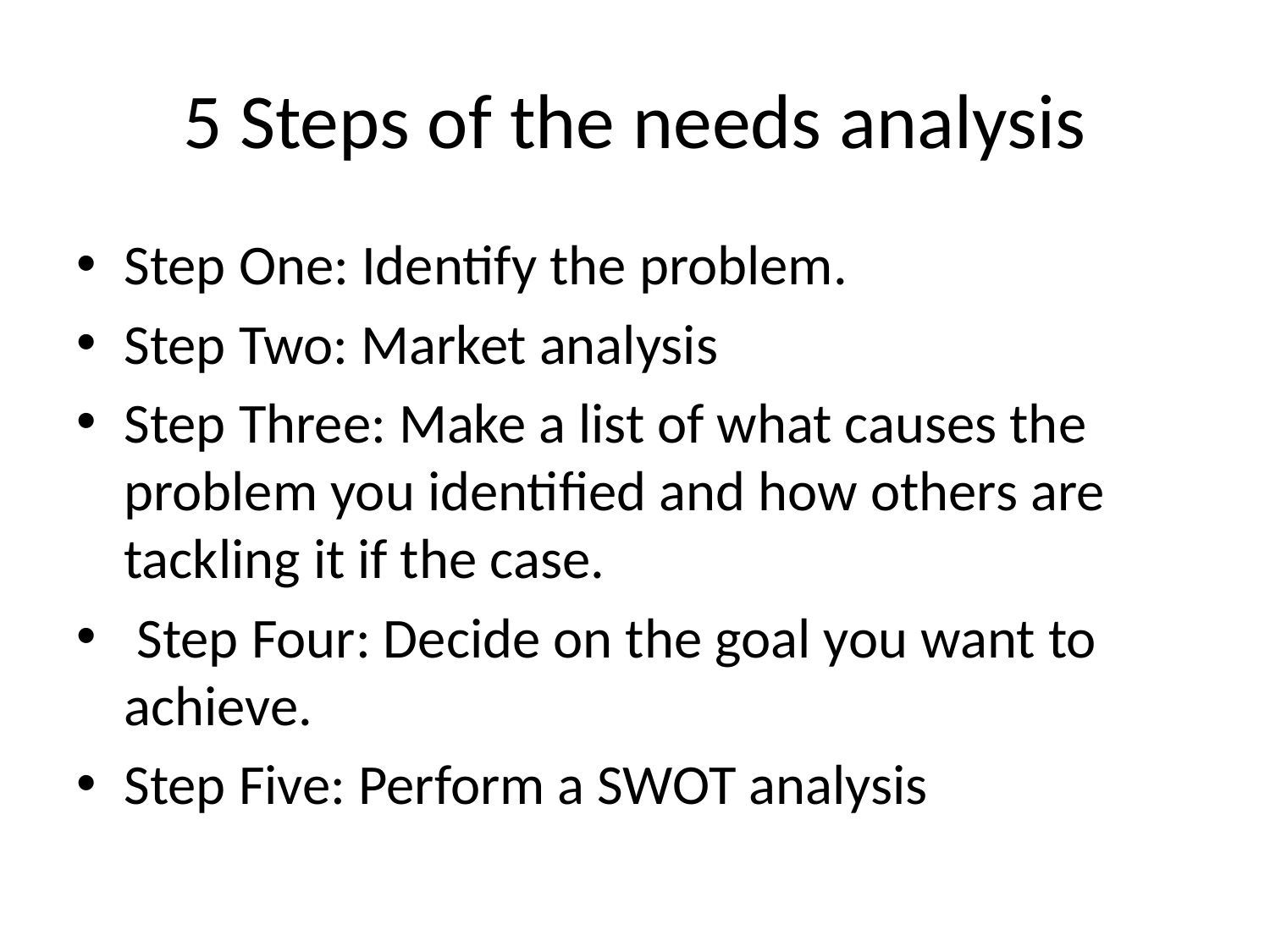

# 5 Steps of the needs analysis
Step One: Identify the problem.
Step Two: Market analysis
Step Three: Make a list of what causes the problem you identified and how others are tackling it if the case.
 Step Four: Decide on the goal you want to achieve.
Step Five: Perform a SWOT analysis